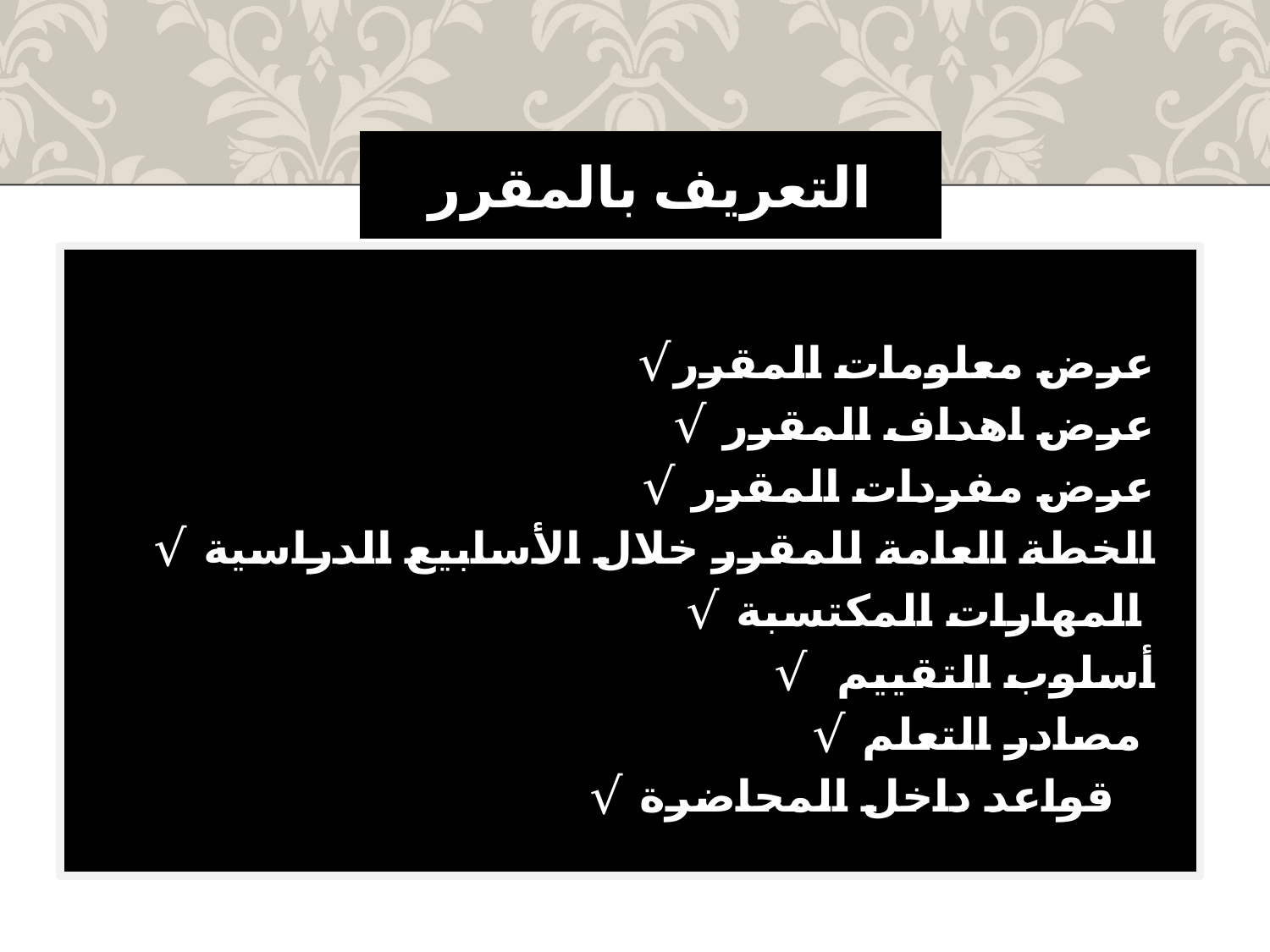

# التعريف بالمقرر

√عرض معلومات المقرر
√ عرض اهداف المقرر
√ عرض مفردات المقرر
√ الخطة العامة للمقرر خلال الأسابيع الدراسية
√ المهارات المكتسبة
√  أسلوب التقييم
√ مصادر التعلم
√ قواعد داخل المحاضرة